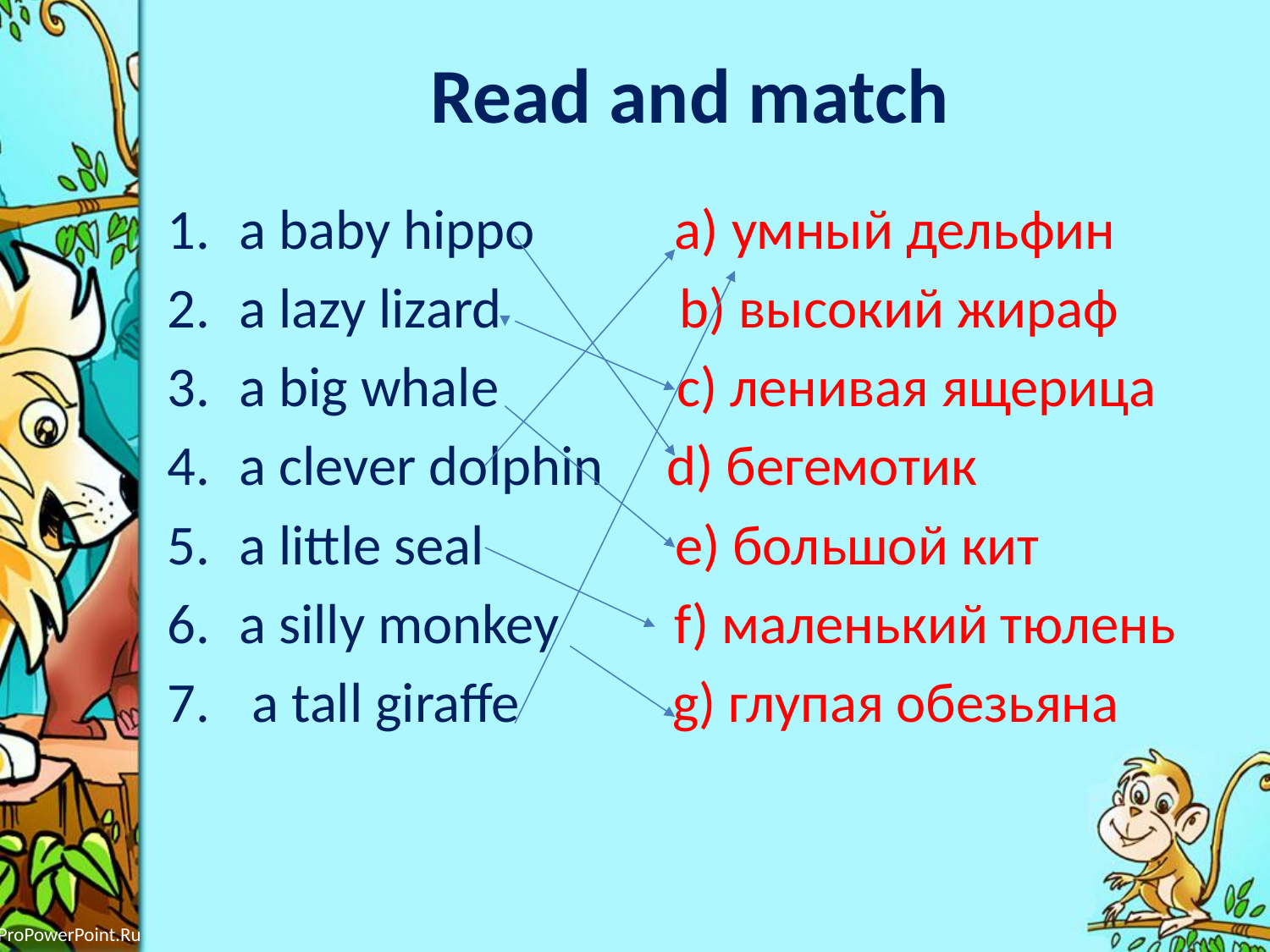

# Read and match
a baby hippo           a) умный дельфин
a lazy lizard              b) высокий жираф
a big whale              с) ленивая ящерица
a clever dolphin     d) бегемотик
a little seal               е) большой кит
a silly monkey         f) маленький тюлень
 a tall giraffe            g) глупая обезьяна